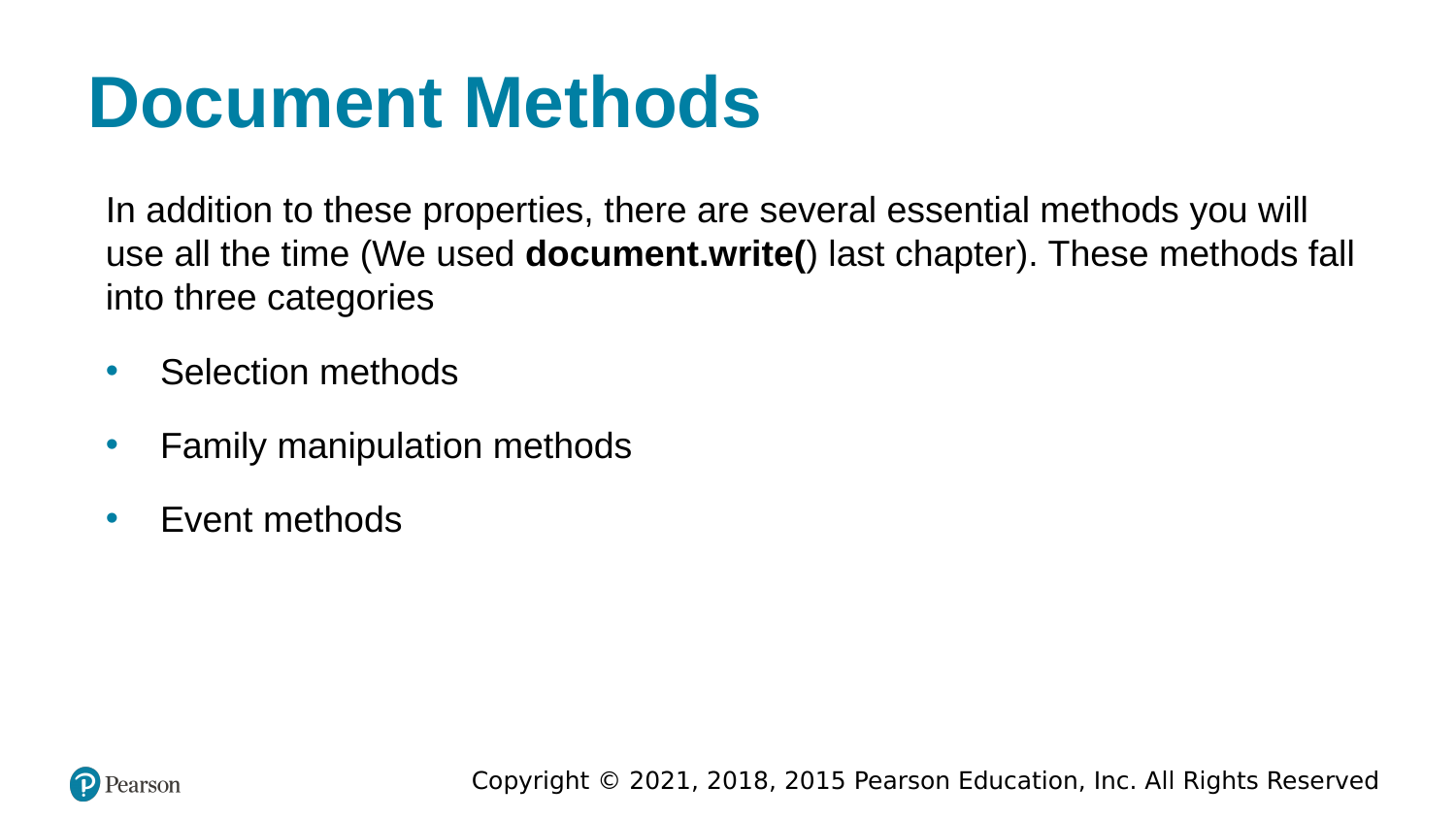

# Document Methods
In addition to these properties, there are several essential methods you will use all the time (We used document.write() last chapter). These methods fall into three categories
Selection methods
Family manipulation methods
Event methods